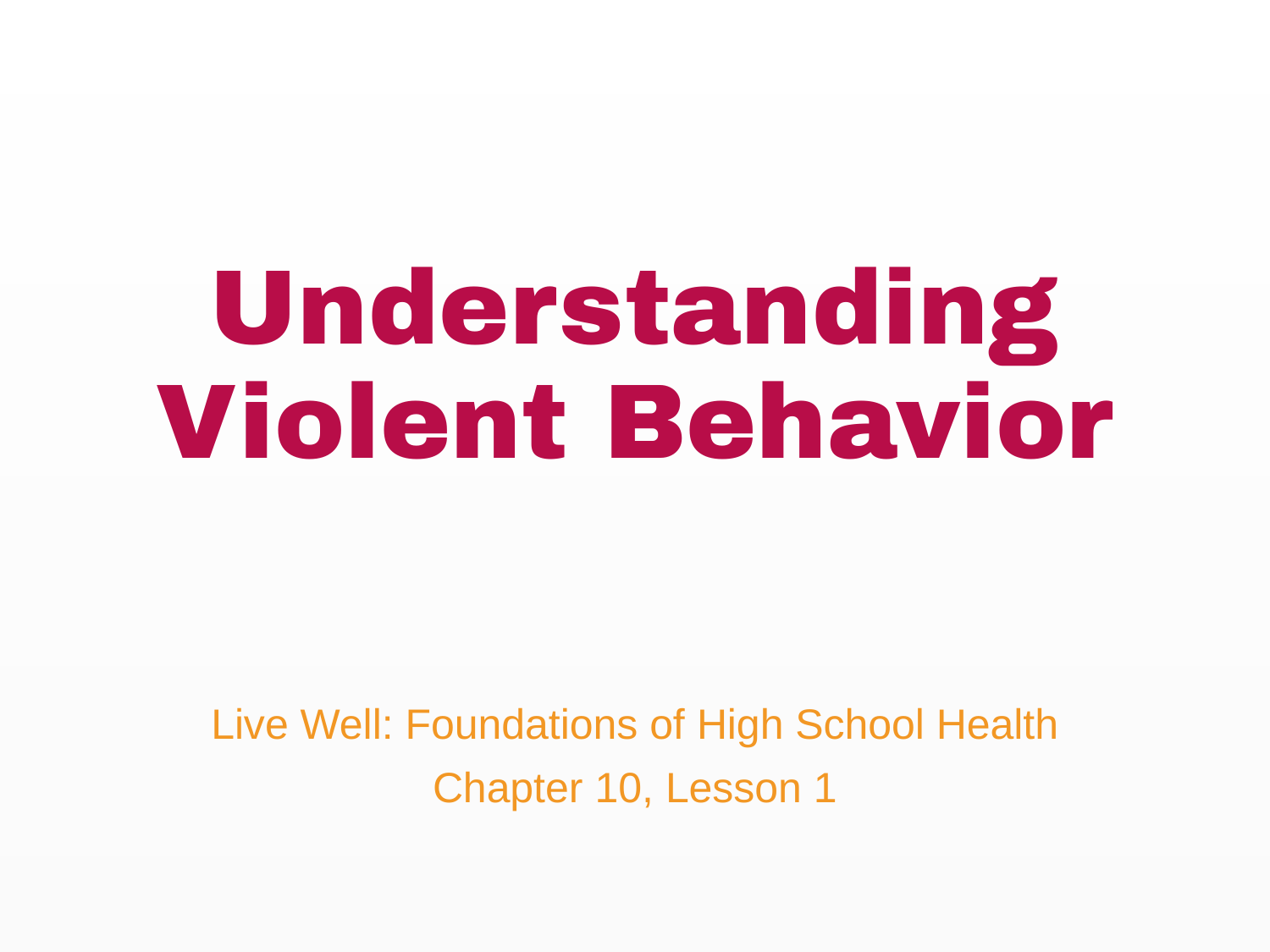

# Understanding Violent Behavior
Live Well: Foundations of High School Health
Chapter 10, Lesson 1